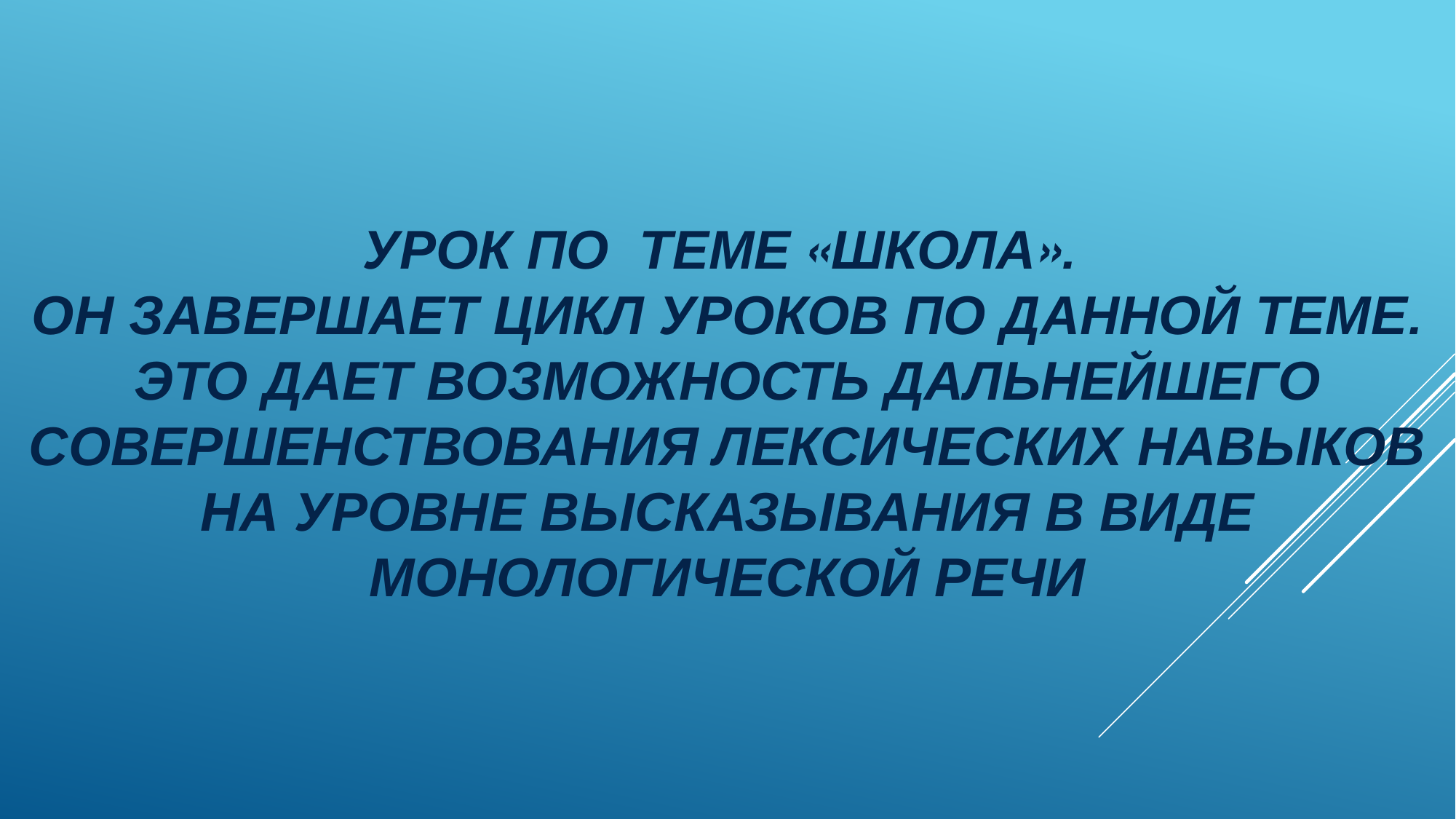

Урок по  теме «Школа».
Он завершает цикл уроков по данной теме. Это дает возможность дальнейшего совершенствования лексических навыков на уровне высказывания в виде монологической речи